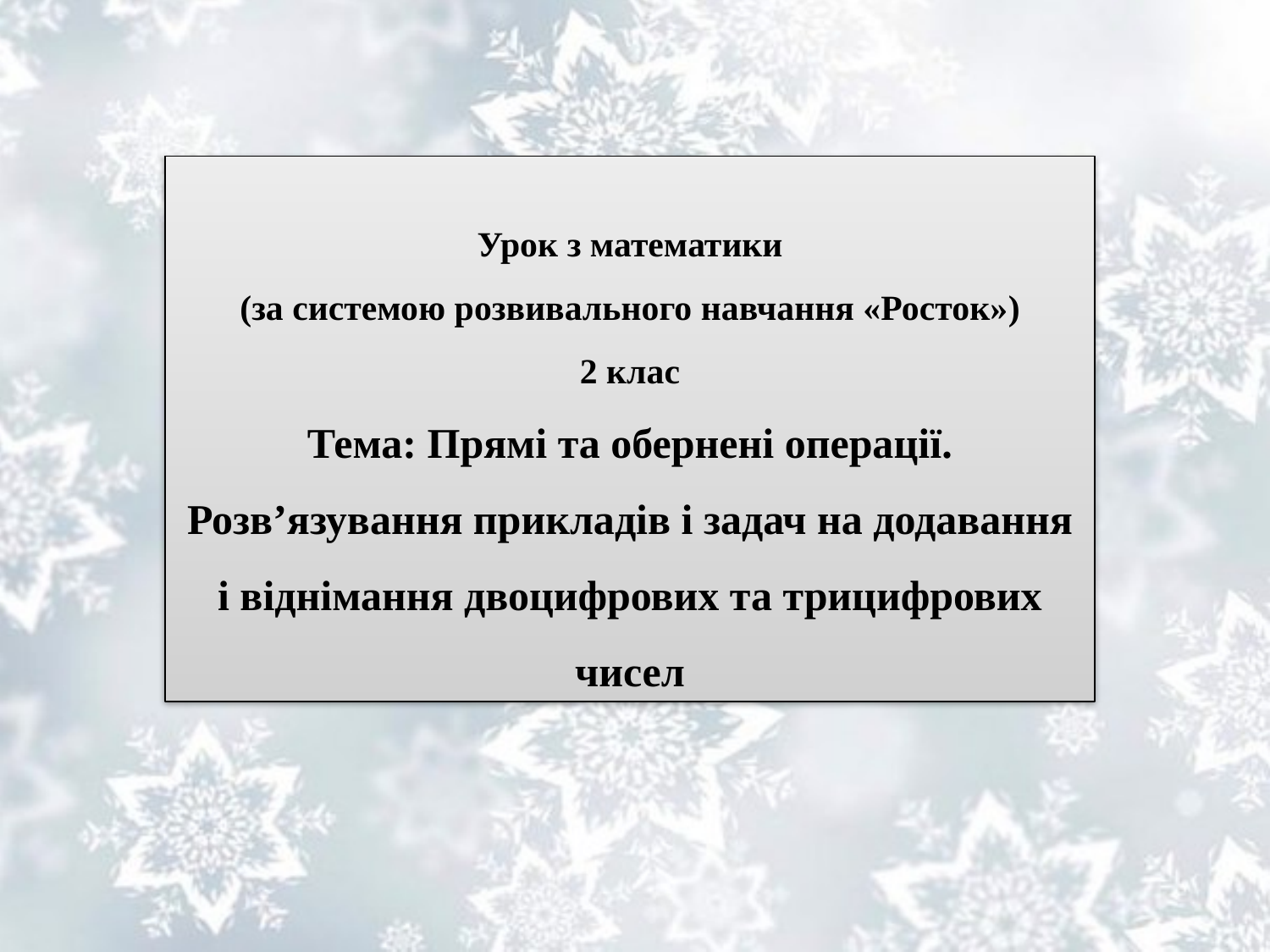

Урок з математики
 (за системою розвивального навчання «Росток»)
2 клаc
Тема: Прямі та обернені операції. Розв’язування прикладів і задач на додавання і віднімання двоцифрових та трицифрових чисел